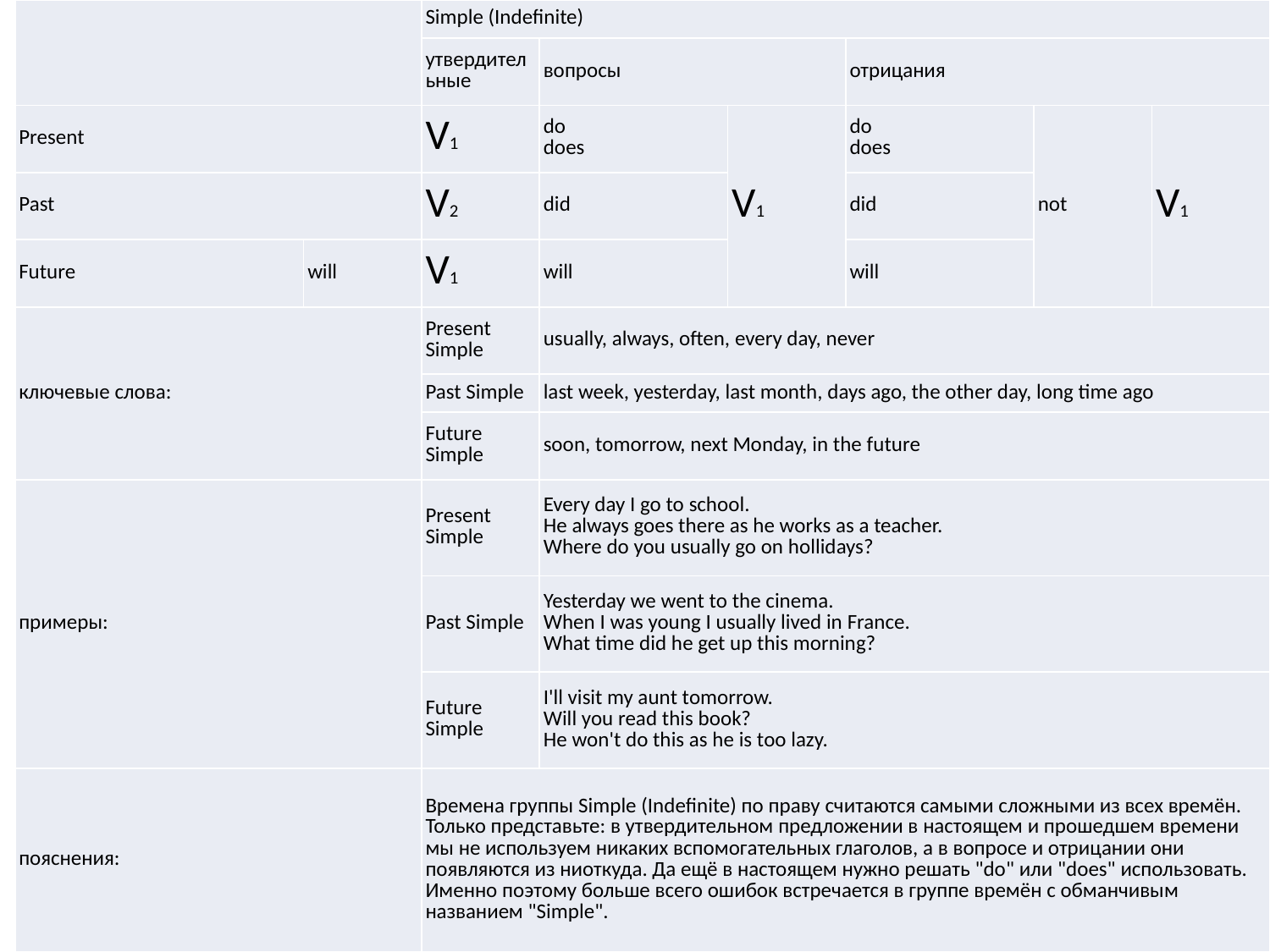

|  |  | Simple (Indefinite) |  |  |  |  |  |
| --- | --- | --- | --- | --- | --- | --- | --- |
|  |  | утвердительные | вопросы |  | отрицания |  |  |
| Present |  | V1 | do does | V1 | do does | not | V1 |
| Past |  | V2 | did |  | did |  |  |
| Future | will | V1 | will |  | will |  |  |
| ключевые слова: |  | Present Simple | usually, always, often, every day, never |  |  |  |  |
|  |  | Past Simple | last week, yesterday, last month, days ago, the other day, long time ago |  |  |  |  |
|  |  | Future Simple | soon, tomorrow, next Monday, in the future |  |  |  |  |
| примеры: |  | Present Simple | Every day I go to school. He always goes there as he works as a teacher. Where do you usually go on hollidays? |  |  |  |  |
|  |  | Past Simple | Yesterday we went to the cinema. When I was young I usually lived in France. What time did he get up this morning? |  |  |  |  |
|  |  | Future Simple | I'll visit my aunt tomorrow. Will you read this book? He won't do this as he is too lazy. |  |  |  |  |
| пояснения: |  | Времена группы Simple (Indefinite) по праву считаются самыми сложными из всех времён. Только представьте: в утвердительном предложении в настоящем и прошедшем времени мы не используем никаких вспомогательных глаголов, а в вопросе и отрицании они появляются из ниоткуда. Да ещё в настоящем нужно решать "do" или "does" использовать. Именно поэтому больше всего ошибок встречается в группе времён с обманчивым названием "Simple". |  |  |  |  |  |
#